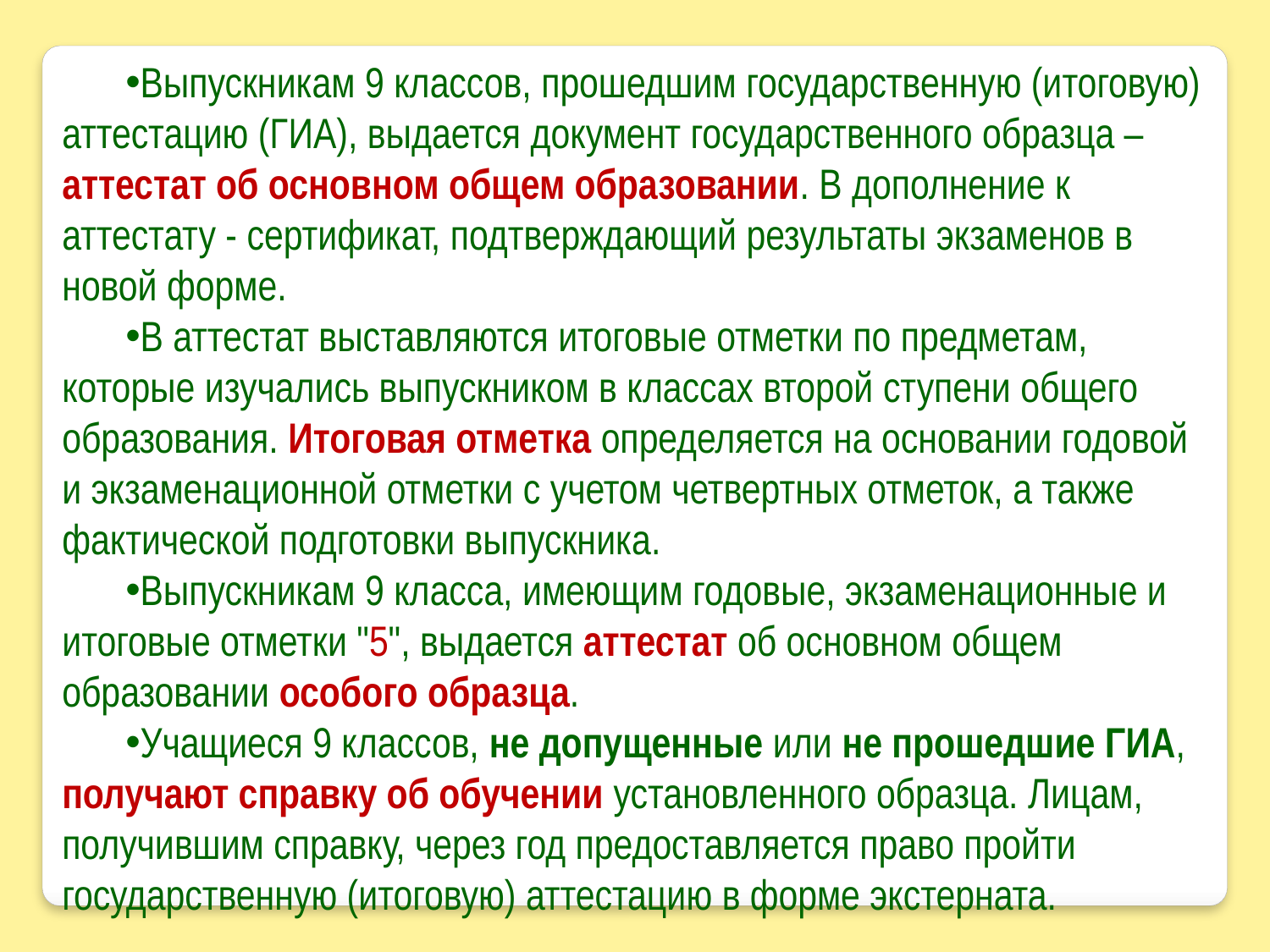

Выпускникам 9 классов, прошедшим государственную (итоговую) аттестацию (ГИА), выдается документ государственного образца – аттестат об основном общем образовании. В дополнение к аттестату - сертификат, подтверждающий результаты экзаменов в новой форме.
В аттестат выставляются итоговые отметки по предметам, которые изучались выпускником в классах второй ступени общего образования. Итоговая отметка определяется на основании годовой и экзаменационной отметки с учетом четвертных отметок, а также фактической подготовки выпускника.
Выпускникам 9 класса, имеющим годовые, экзаменационные и итоговые отметки "5", выдается аттестат об основном общем образовании особого образца.
Учащиеся 9 классов, не допущенные или не прошедшие ГИА, получают справку об обучении установленного образца. Лицам, получившим справку, через год предоставляется право пройти государственную (итоговую) аттестацию в форме экстерната.